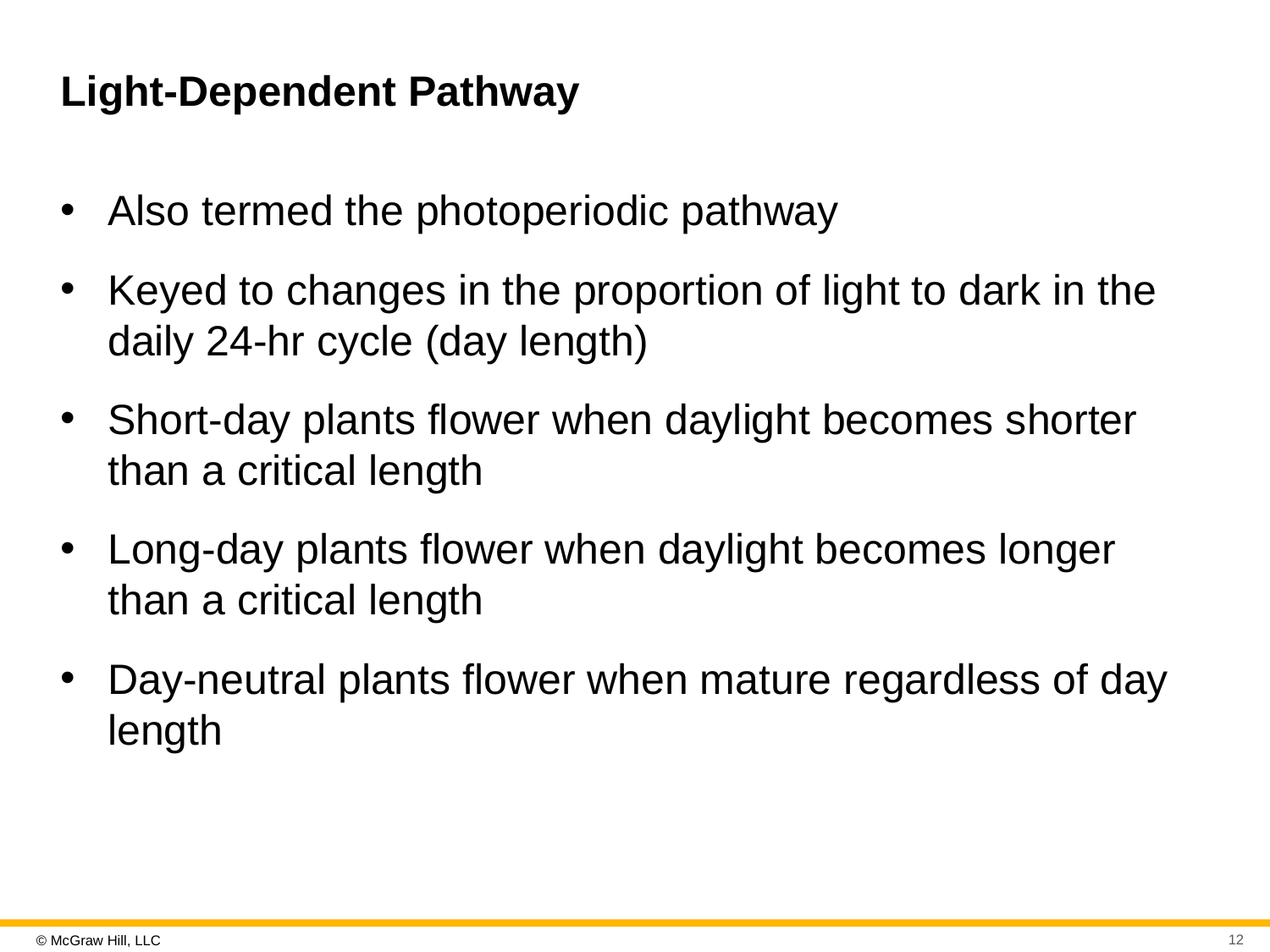

# Light-Dependent Pathway
Also termed the photoperiodic pathway
Keyed to changes in the proportion of light to dark in the daily 24-hr cycle (day length)
Short-day plants flower when daylight becomes shorter than a critical length
Long-day plants flower when daylight becomes longer than a critical length
Day-neutral plants flower when mature regardless of day length
12